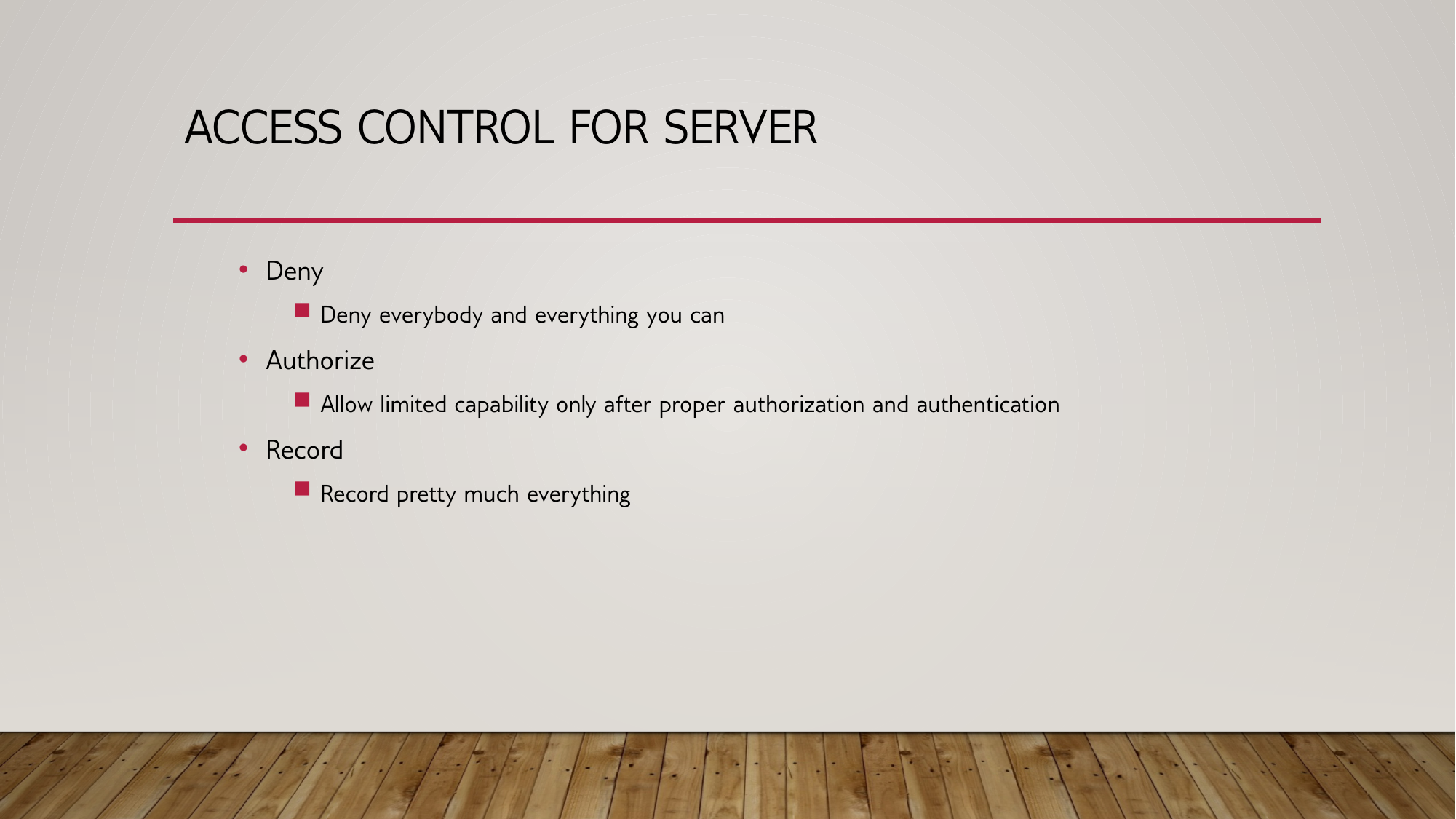

# ACCESS CONTROL FOR SERVER
Deny
Deny everybody and everything you can
Authorize
Allow limited capability only after proper authorization and authentication
Record
Record pretty much everything